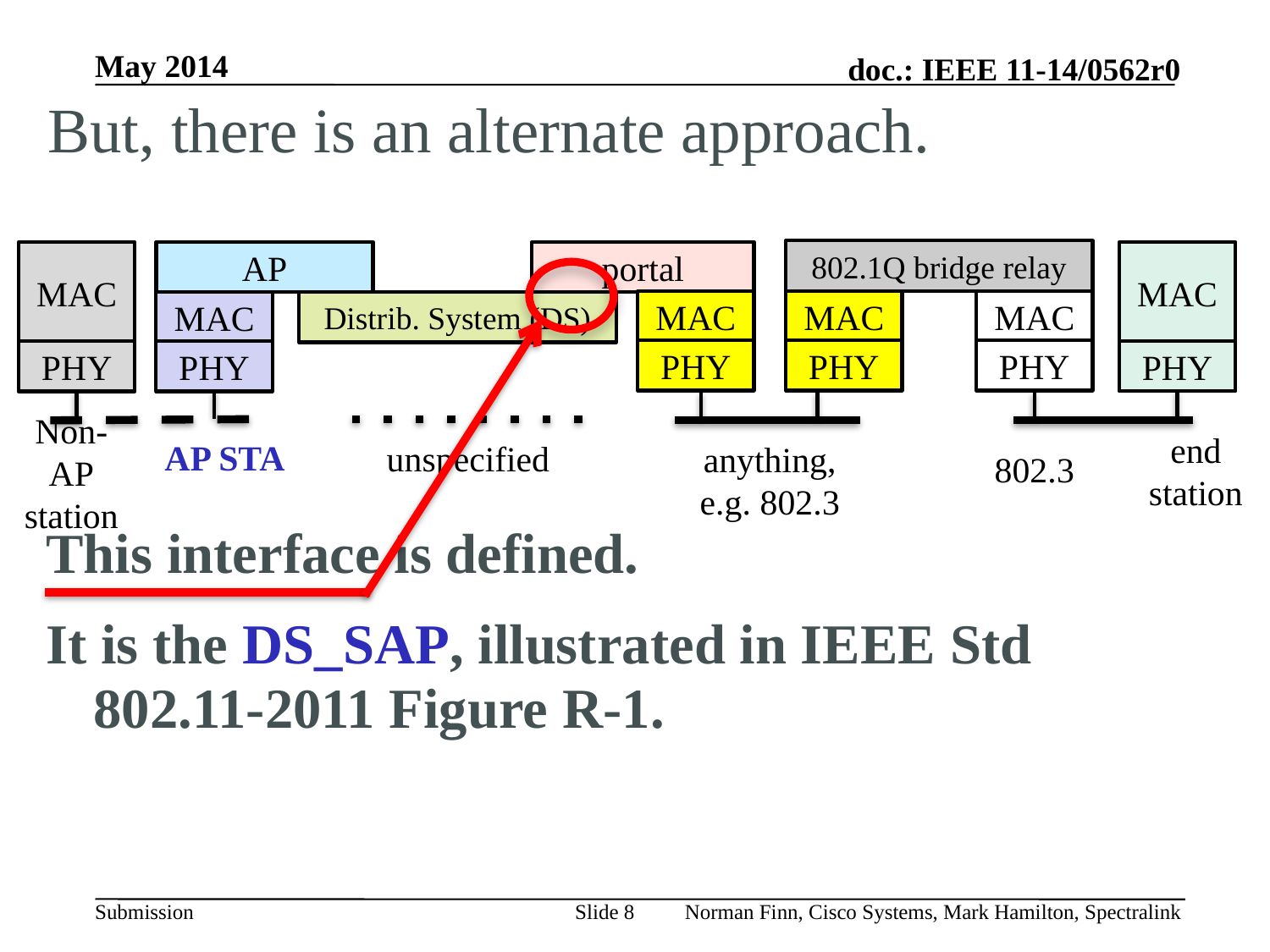

# But, there is an alternate approach.
802.1Q bridge relay
MAC
MAC
AP
portal

MAC
PHY
MAC
PHY
MAC
PHY
MAC
Distrib. System (DS)
PHY
PHY
PHY
AP STA
unspecified
anything,
e.g. 802.3
802.3
end station
Non-AP
station
This interface is defined.
It is the DS_SAP, illustrated in IEEE Std 802.11-2011 Figure R-1.